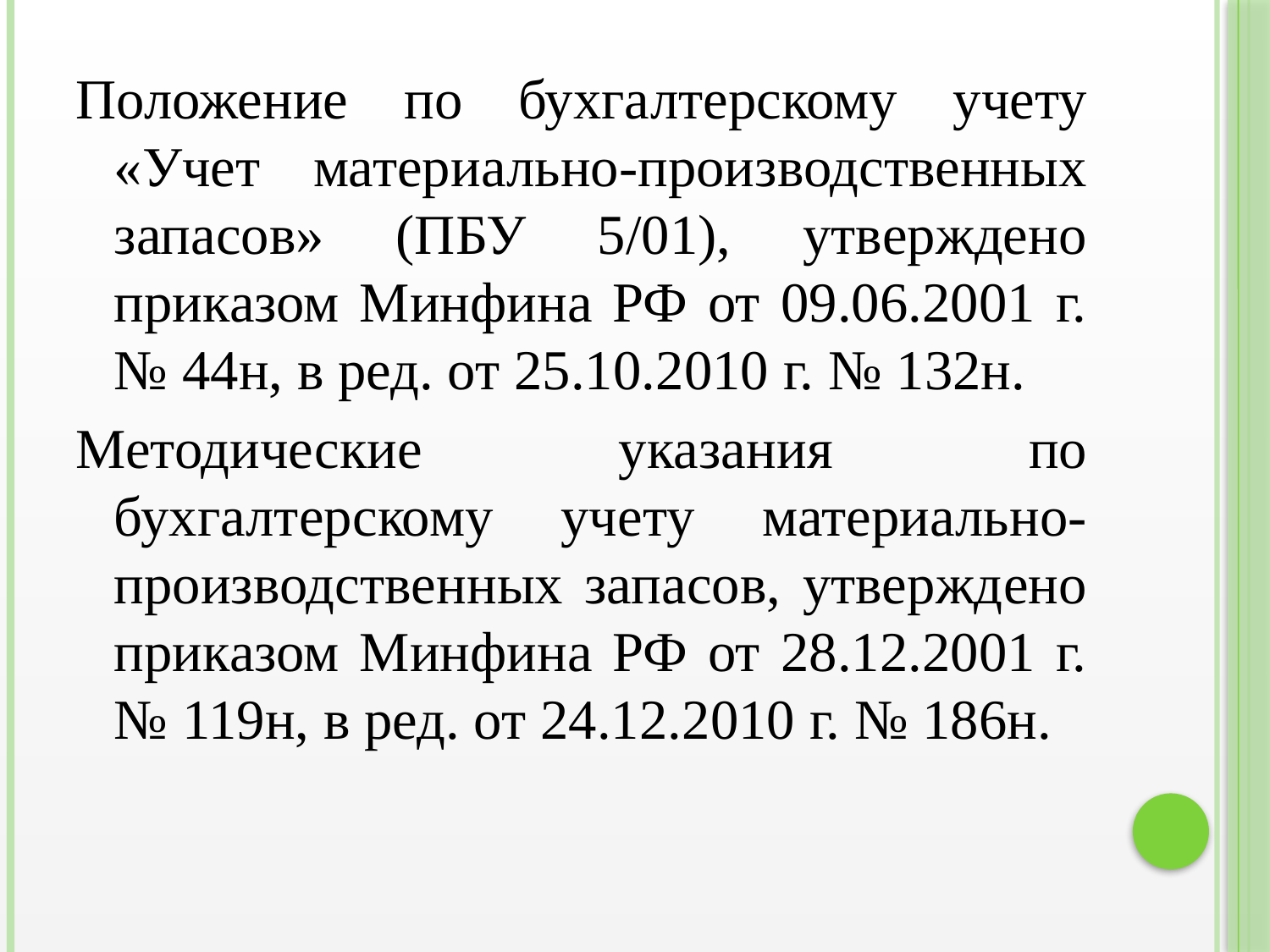

Положение по бухгалтерскому учету «Учет материально-производственных запасов» (ПБУ 5/01), утверждено приказом Минфина РФ от 09.06.2001 г. № 44н, в ред. от 25.10.2010 г. № 132н.
Методические указания по бухгалтерскому учету материально-производственных запасов, утверждено приказом Минфина РФ от 28.12.2001 г. № 119н, в ред. от 24.12.2010 г. № 186н.